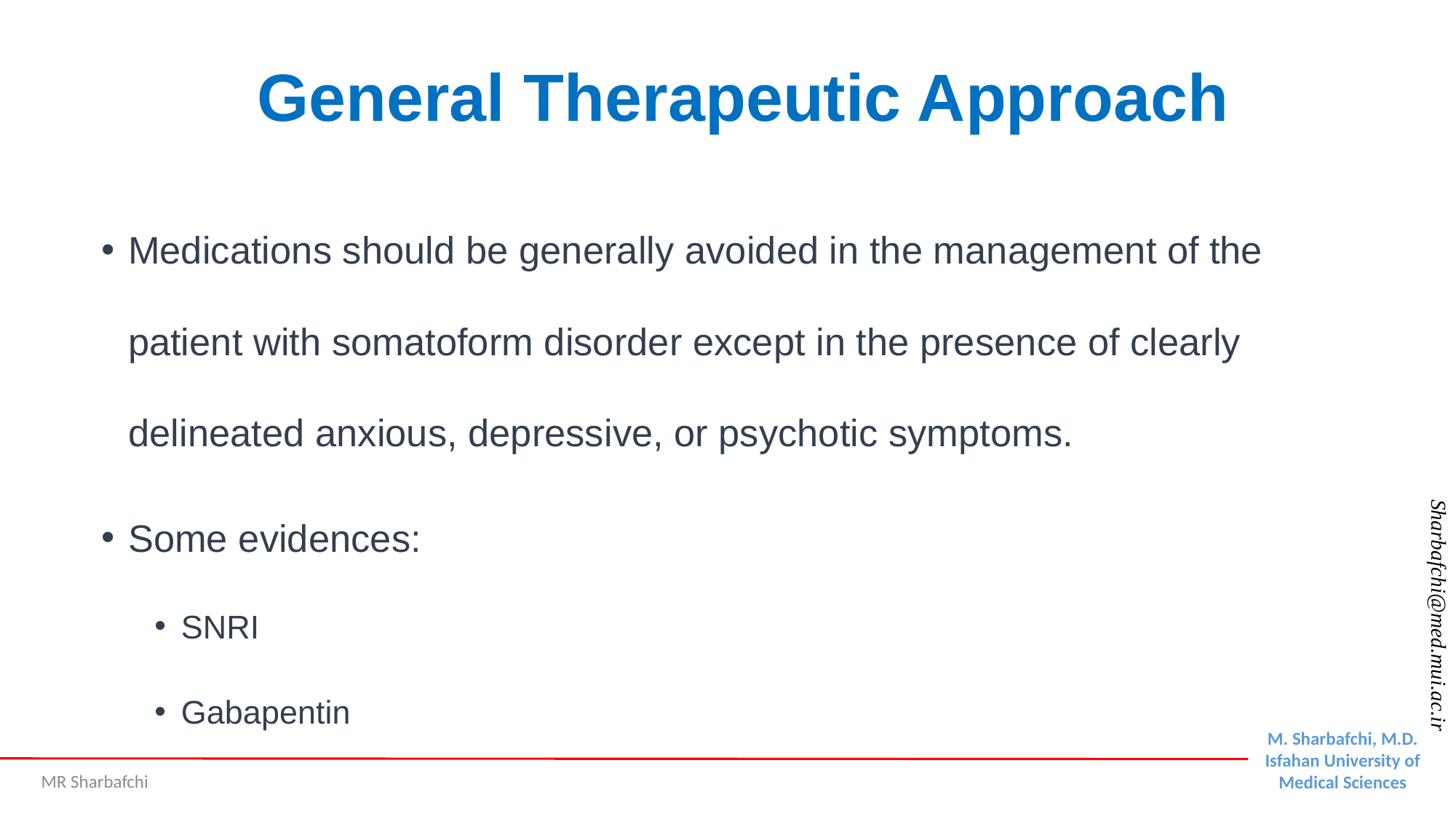

# General Therapeutic Approach
Medications should be generally avoided in the management of the patient with somatoform disorder except in the presence of clearly delineated anxious, depressive, or psychotic symptoms.
Some evidences:
SNRI
Gabapentin
MR Sharbafchi